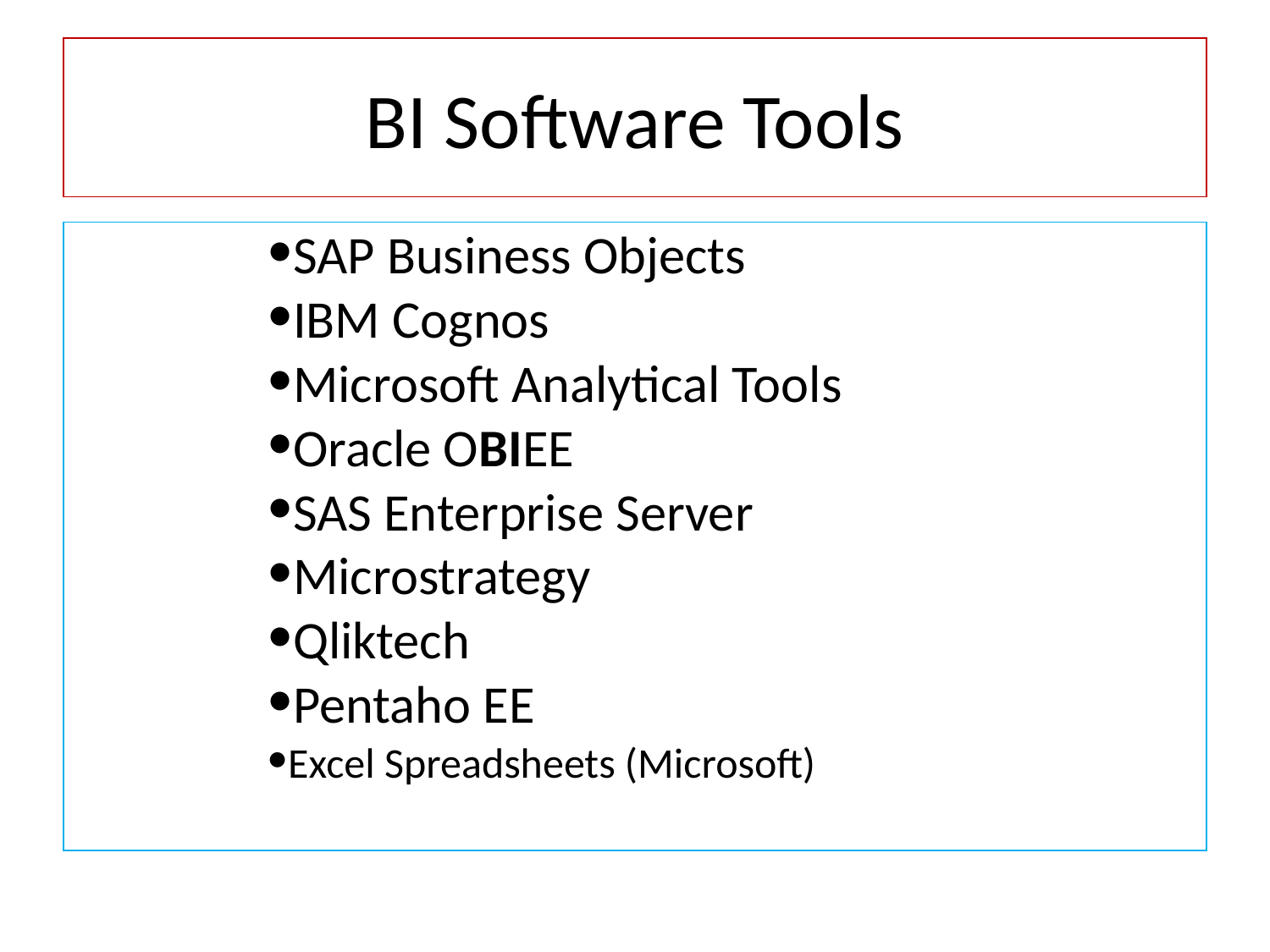

# BI Software Tools
SAP Business Objects
IBM Cognos
Microsoft Analytical Tools
Oracle OBIEE
SAS Enterprise Server
Microstrategy
Qliktech
Pentaho EE
Excel Spreadsheets (Microsoft)